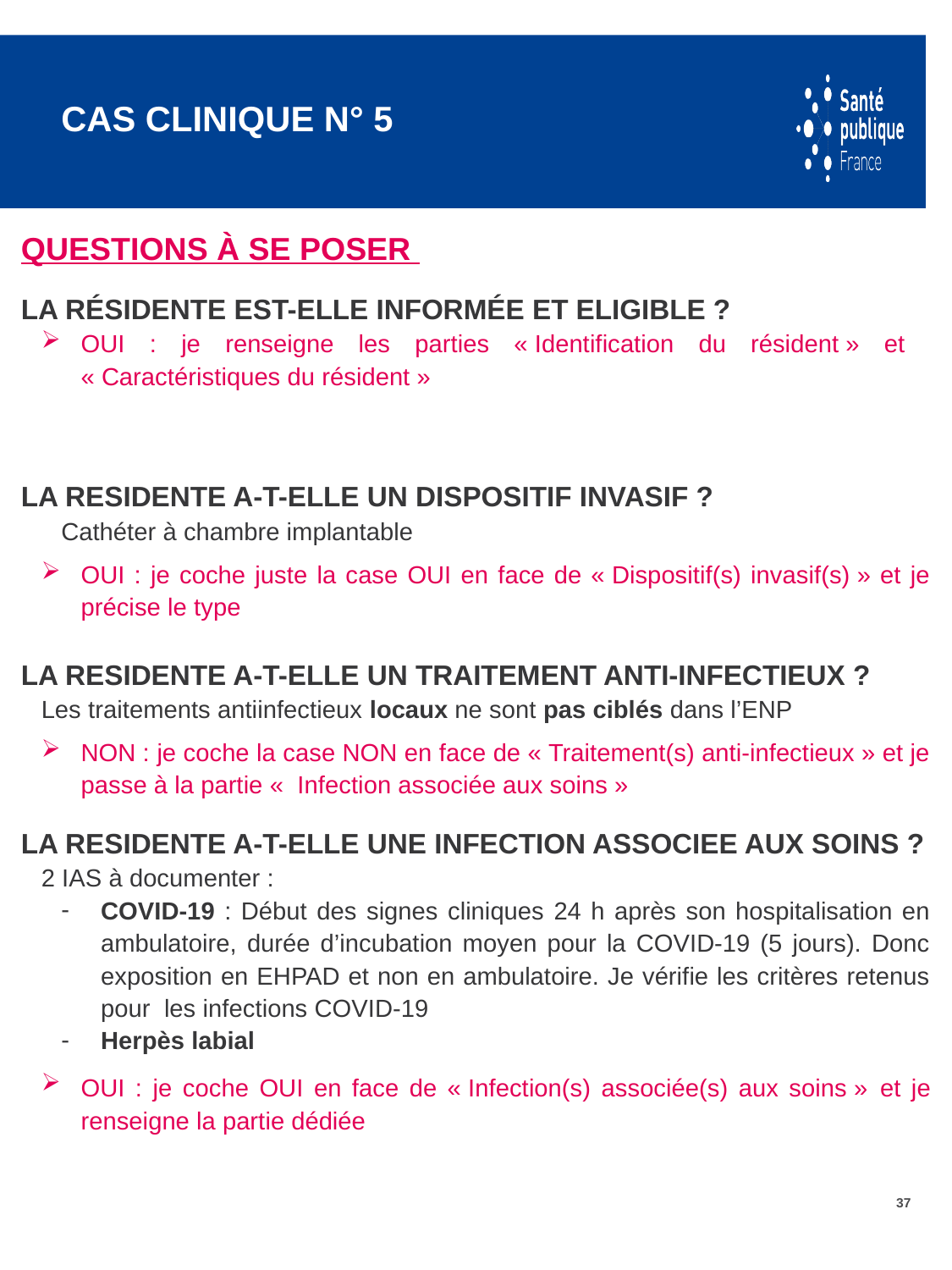

# Cas clinique n° 5
Questions à se poser
LA RésidentE EST-ELLE informéE et eligible ?
OUI : je renseigne les parties « Identification du résident » et  « Caractéristiques du résident »

LA RESIDENTE A-T-ELLE un Dispositif invasif ?
Cathéter à chambre implantable
OUI : je coche juste la case OUI en face de « Dispositif(s) invasif(s) » et je précise le type

LA RESIDENTE A-T-ELLE UN TRAITEMENT ANTI-INFECTIEUX ?
Les traitements antiinfectieux locaux ne sont pas ciblés dans l’ENP
NON : je coche la case NON en face de « Traitement(s) anti-infectieux » et je passe à la partie «  Infection associée aux soins »

LA RESIDENTE A-T-ELLE UNE INFECTION ASSOCIEE aux soins ?
2 IAS à documenter :
COVID-19 : Début des signes cliniques 24 h après son hospitalisation en ambulatoire, durée d’incubation moyen pour la COVID-19 (5 jours). Donc exposition en EHPAD et non en ambulatoire. Je vérifie les critères retenus pour  les infections COVID-19
Herpès labial
OUI : je coche OUI en face de « Infection(s) associée(s) aux soins » et je renseigne la partie dédiée